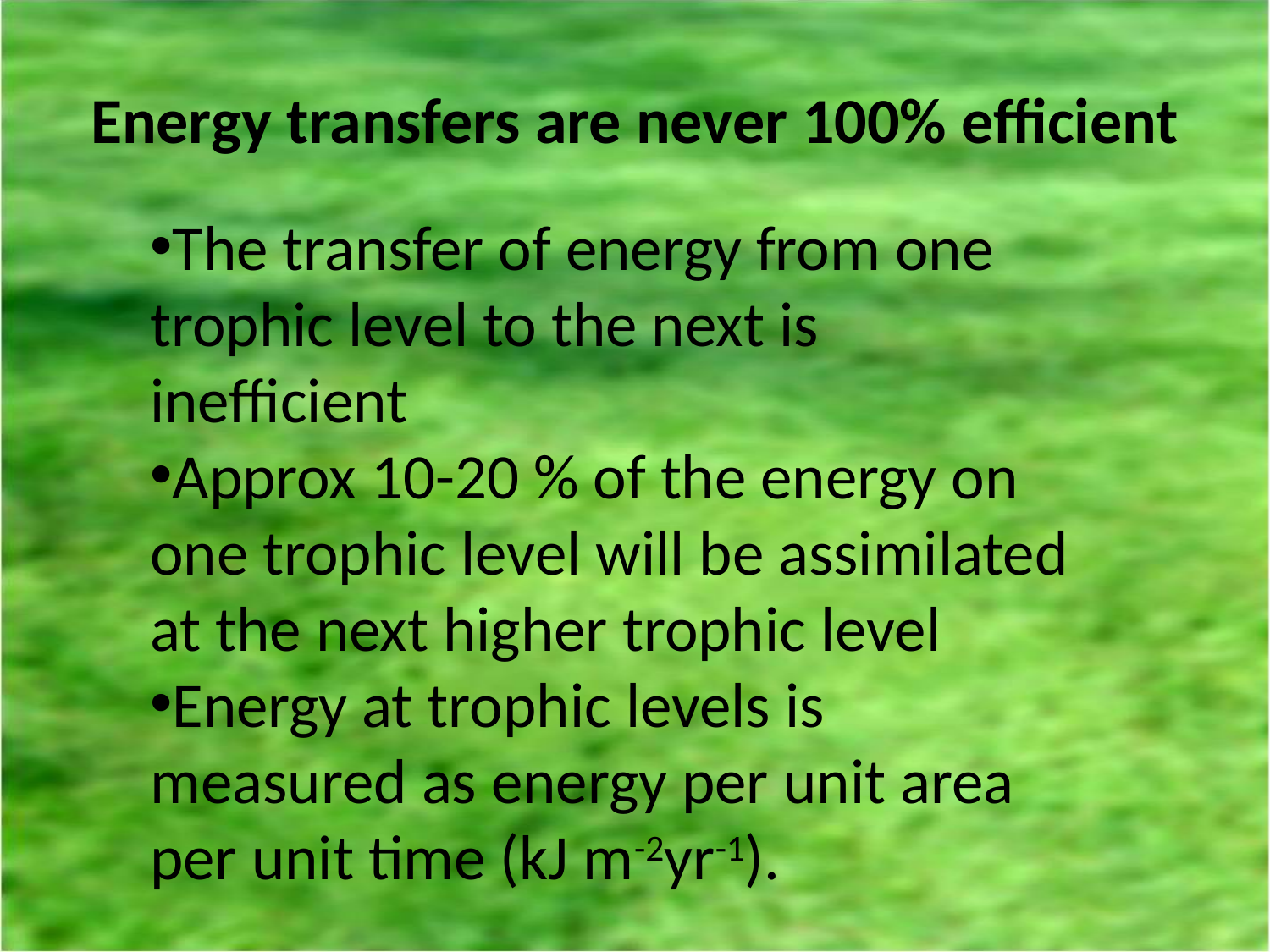

# Energy transfers are never 100% efficient
The transfer of energy from one trophic level to the next is inefficient
Approx 10-20 % of the energy on one trophic level will be assimilated at the next higher trophic level
Energy at trophic levels is measured as energy per unit area per unit time (kJ m-2yr-1).